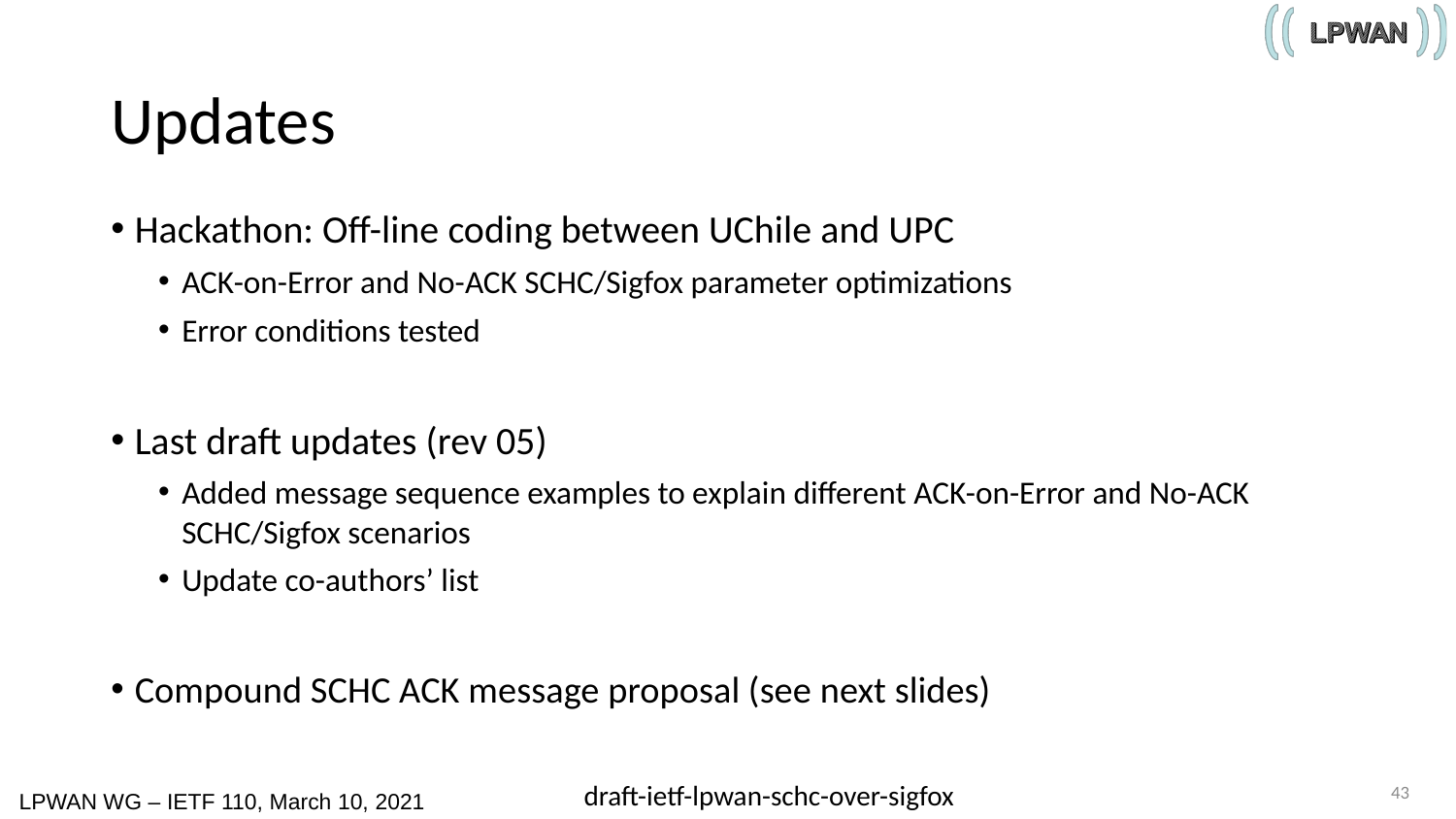

# Updates
Hackathon: Off-line coding between UChile and UPC
ACK-on-Error and No-ACK SCHC/Sigfox parameter optimizations
Error conditions tested

Last draft updates (rev 05)
Added message sequence examples to explain different ACK-on-Error and No-ACK SCHC/Sigfox scenarios
Update co-authors’ list

Compound SCHC ACK message proposal (see next slides)
draft-ietf-lpwan-schc-over-sigfox
43